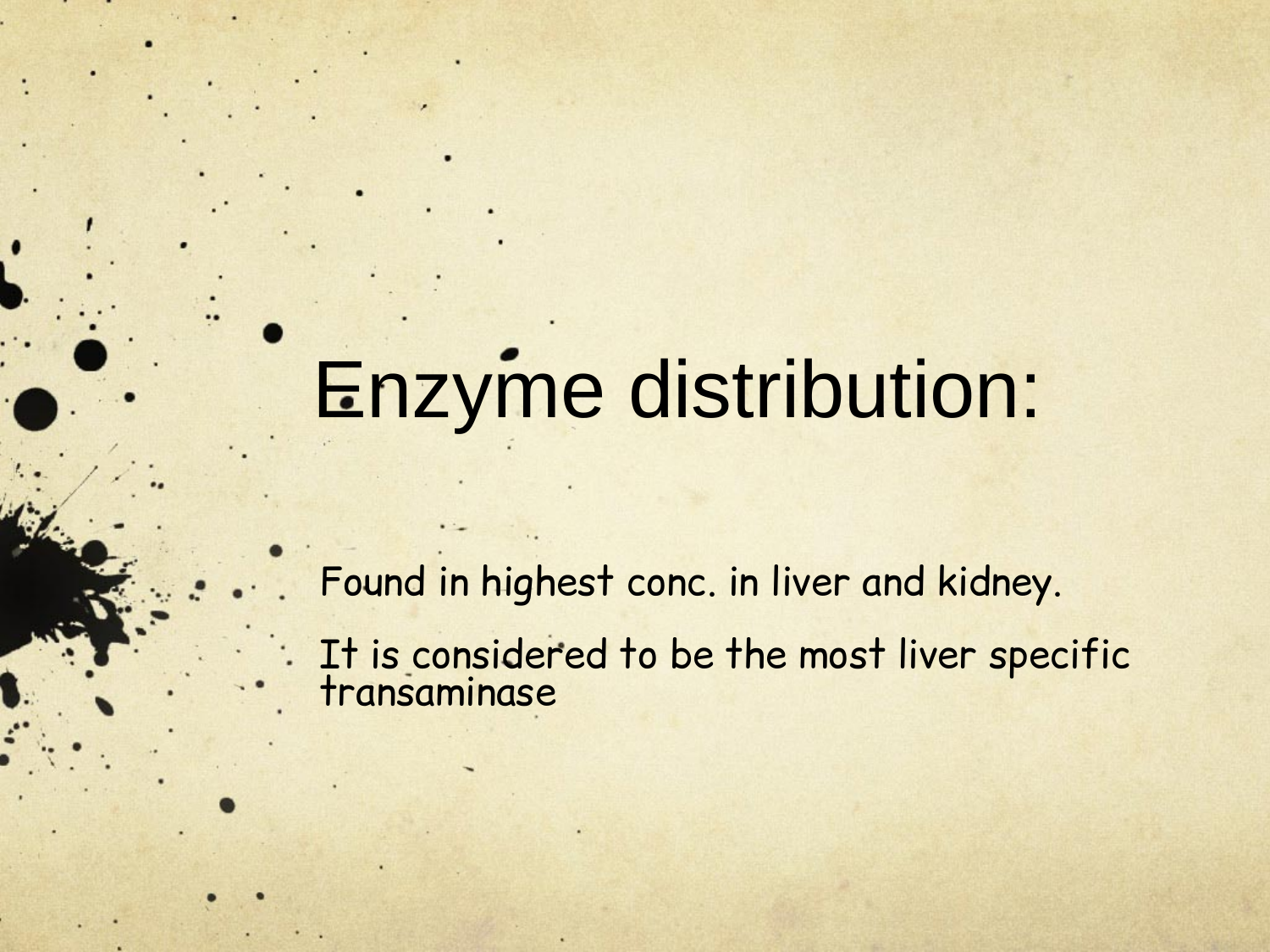

# Enzyme distribution:
Found in highest conc. in liver and kidney.
It is considered to be the most liver specific transaminase